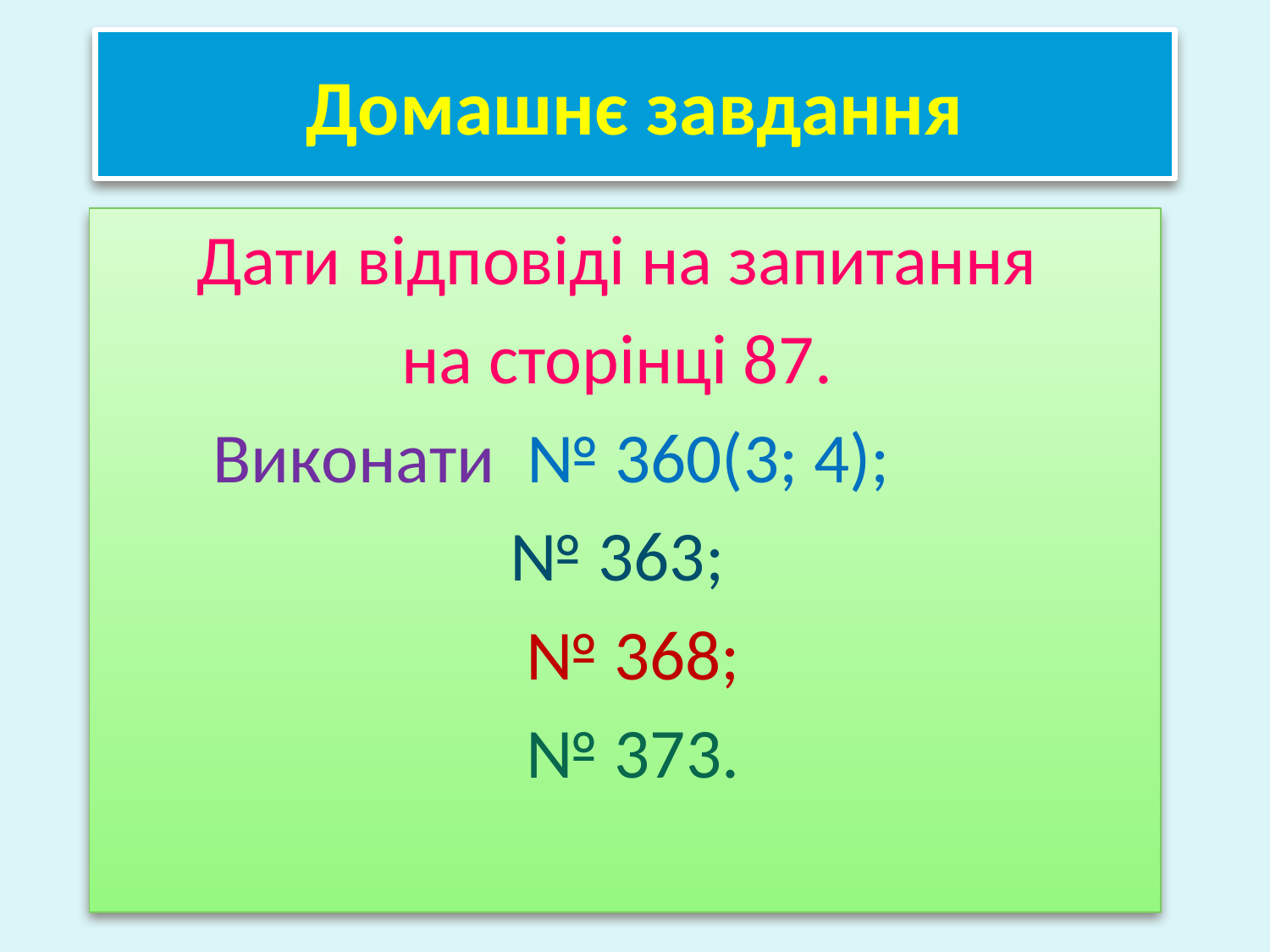

# Домашнє завдання
Дати відповіді на запитання
на сторінці 87.
       Виконати  № 360(3; 4);
№ 363;
 № 368;
 № 373.